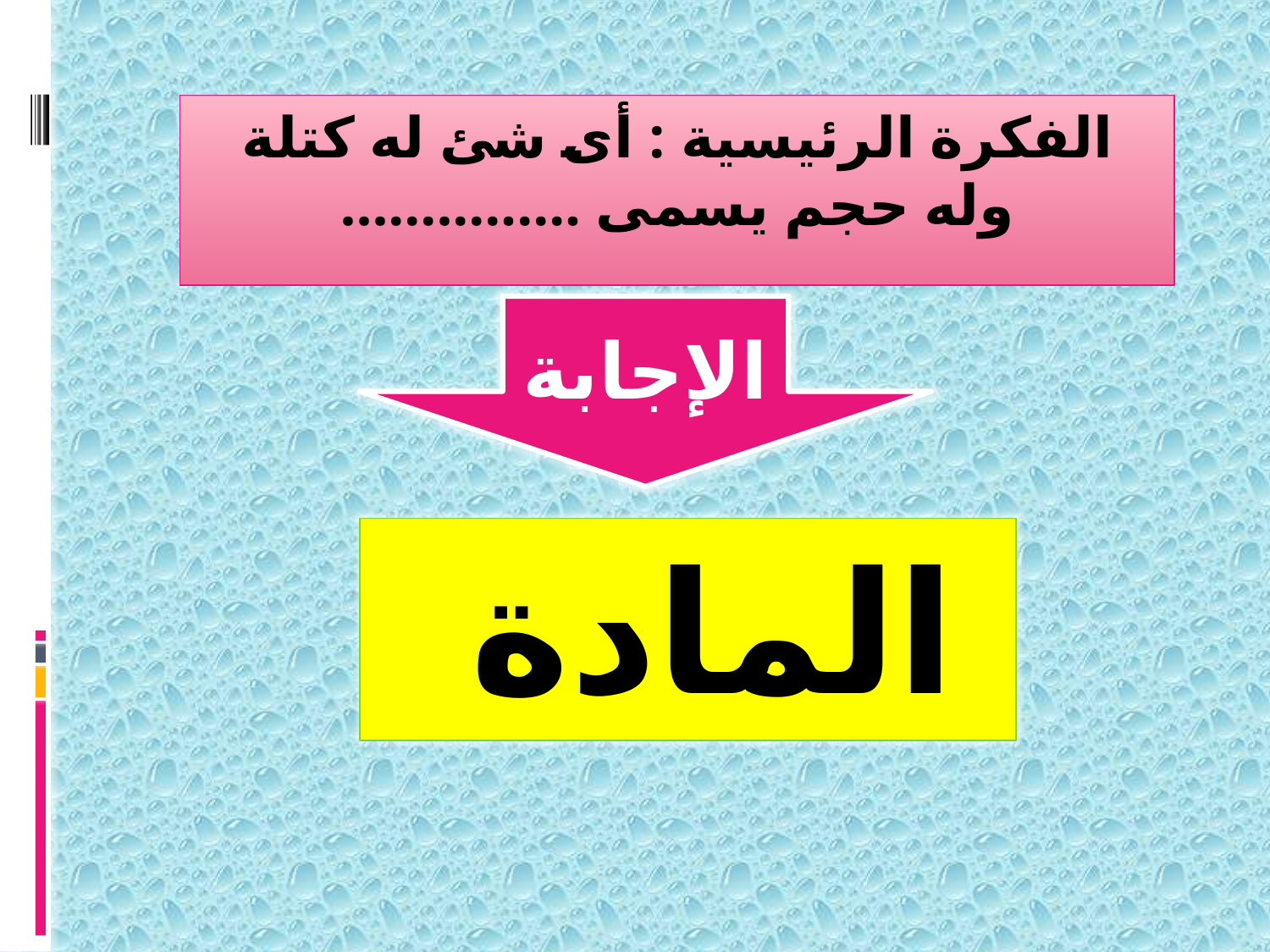

# الفكرة الرئيسية : أى شئ له كتلة وله حجم يسمى ...............
الإجابة
المادة